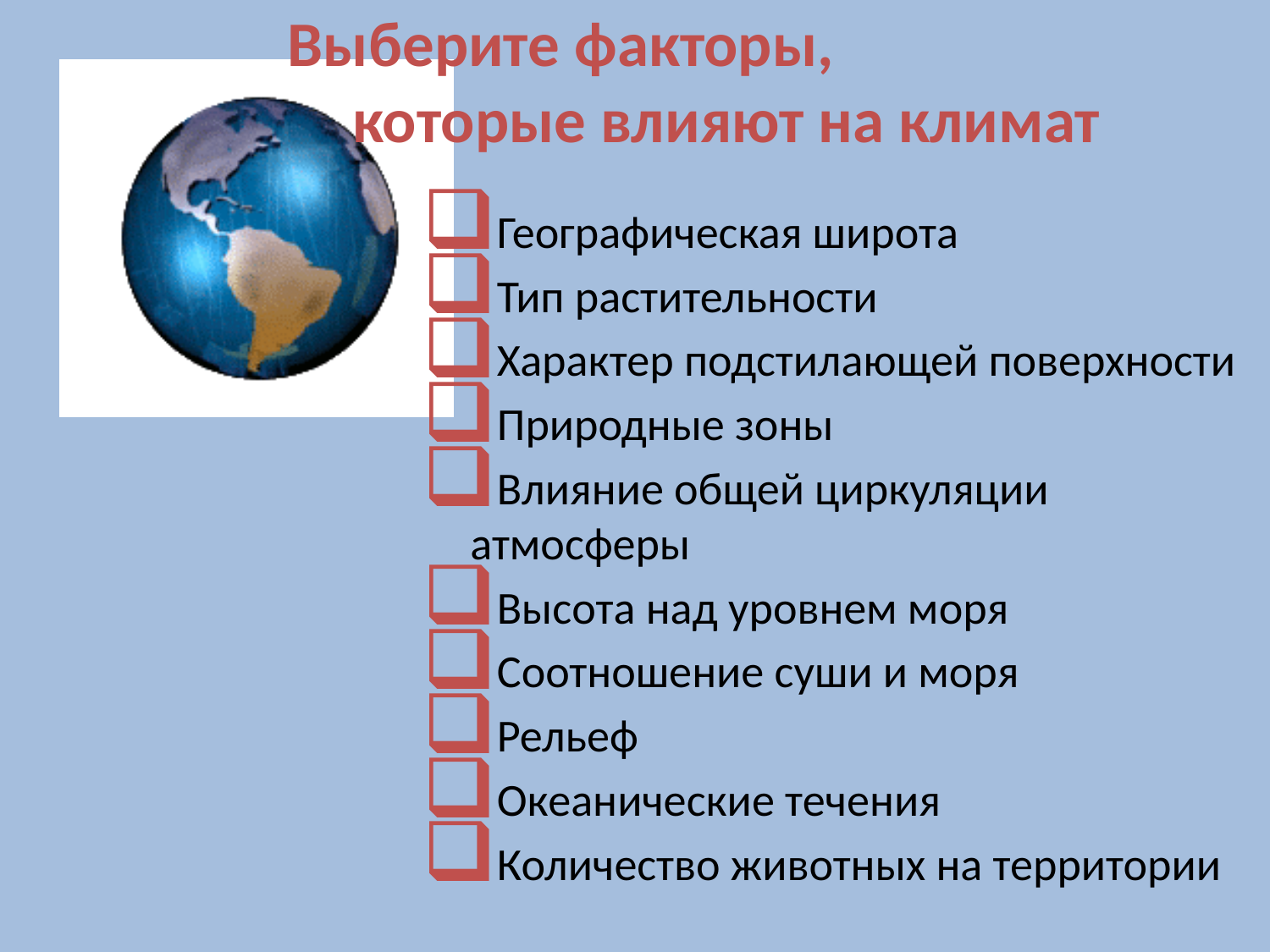

Выберите факторы,                        которые влияют на климат
Географическая широта
Тип растительности
Характер подстилающей поверхности
Природные зоны
Влияние общей циркуляции атмосферы
Высота над уровнем моря
Соотношение суши и моря
Рельеф
Океанические течения
Количество животных на территории